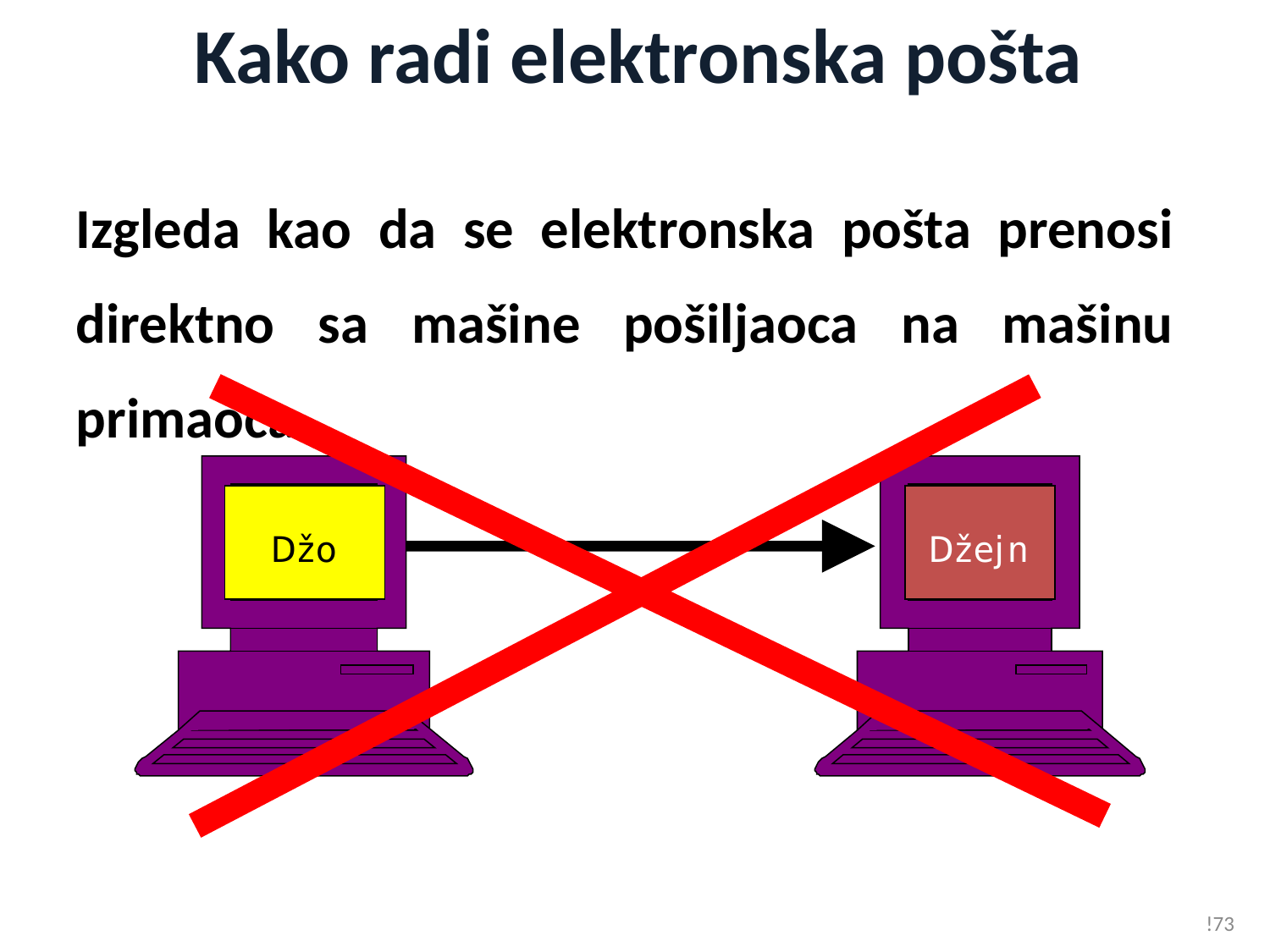

# Kako radi elektronska pošta

Izgleda kao da se elektronska pošta prenosi direktno sa mašine pošiljaoca na mašinu primaoca

Džo

Džejn

!73